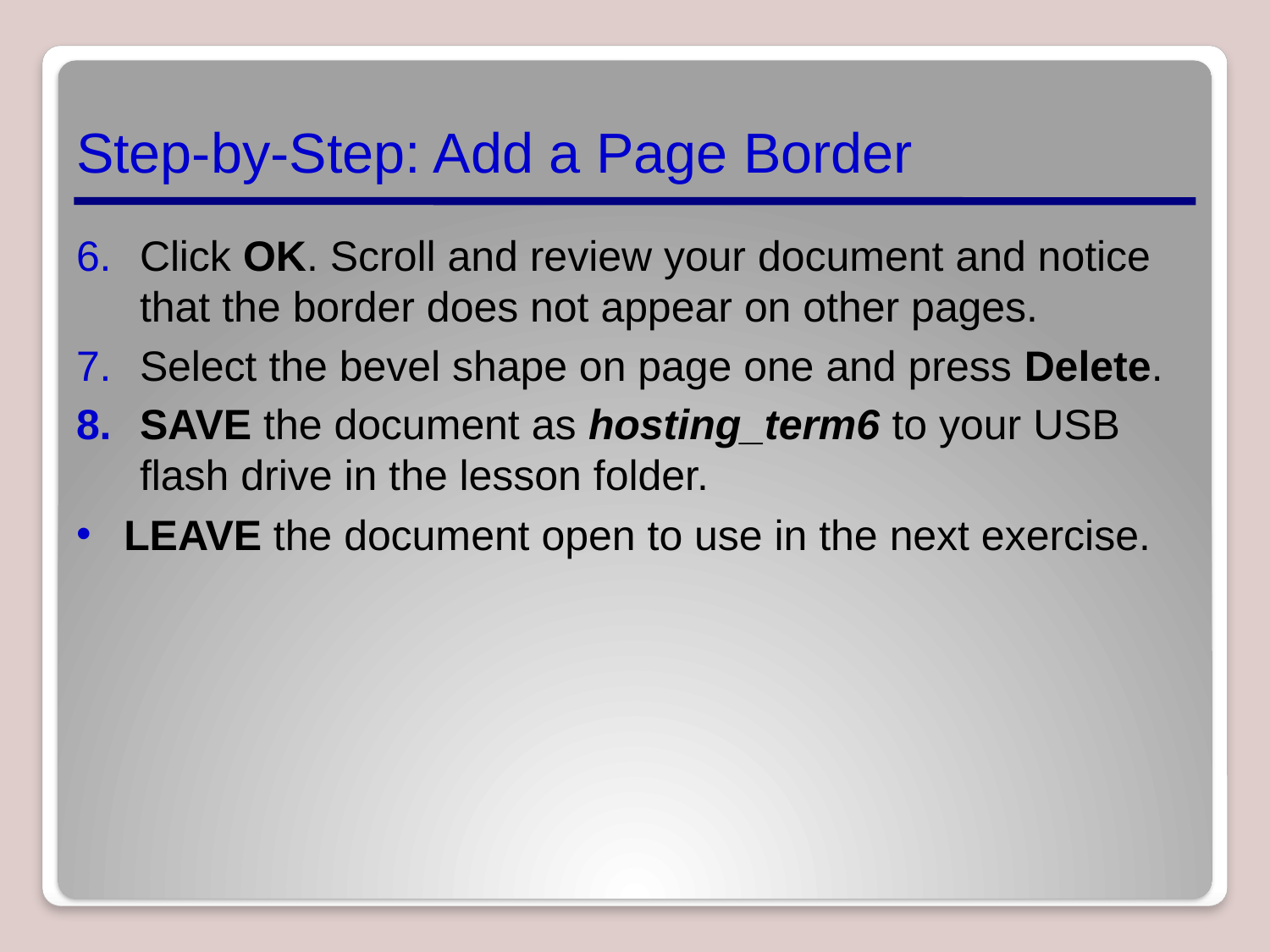

# Step-by-Step: Add a Page Border
Click OK. Scroll and review your document and notice that the border does not appear on other pages.
Select the bevel shape on page one and press Delete.
SAVE the document as hosting_term6 to your USB flash drive in the lesson folder.
LEAVE the document open to use in the next exercise.